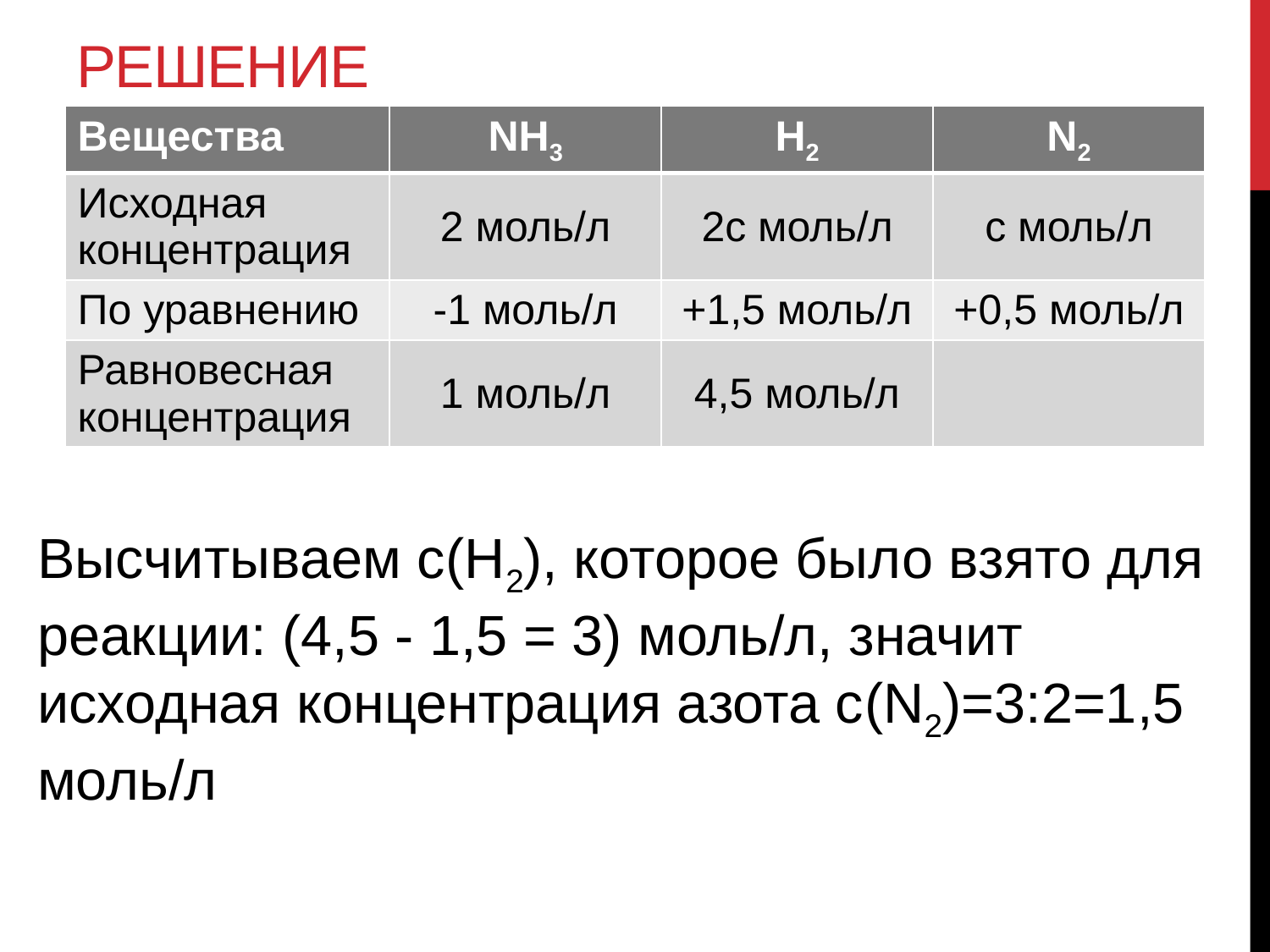

# решение
| Вещества | NН3 | Н2 | N2 |
| --- | --- | --- | --- |
| Исходная концентрация | 2 моль/л | 2с моль/л | с моль/л |
| По уравнению | -1 моль/л | +1,5 моль/л | +0,5 моль/л |
| Равновесная концентрация | 1 моль/л | 4,5 моль/л |  |
Высчитываем с(Н2), которое было взято для реакции: (4,5 - 1,5 = 3) моль/л, значит исходная концентрация азота с(N2)=3:2=1,5 моль/л